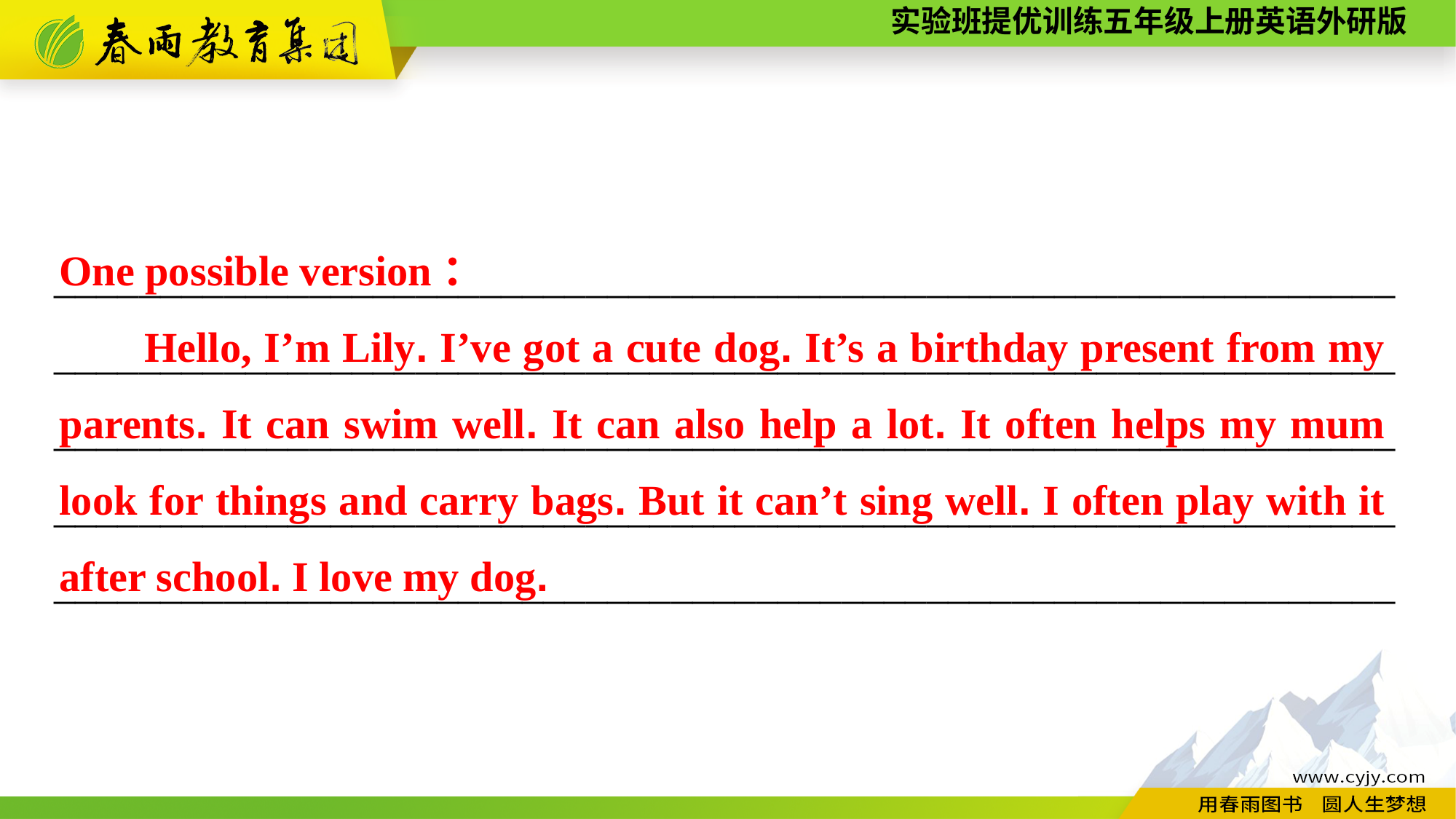

One possible version：
Hello, I’m Lily. I’ve got a cute dog. It’s a birthday present from my parents. It can swim well. It can also help a lot. It often helps my mum look for things and carry bags. But it can’t sing well. I often play with it after school. I love my dog.
_______________________________________________________________
_______________________________________________________________
_______________________________________________________________
_______________________________________________________________
_______________________________________________________________